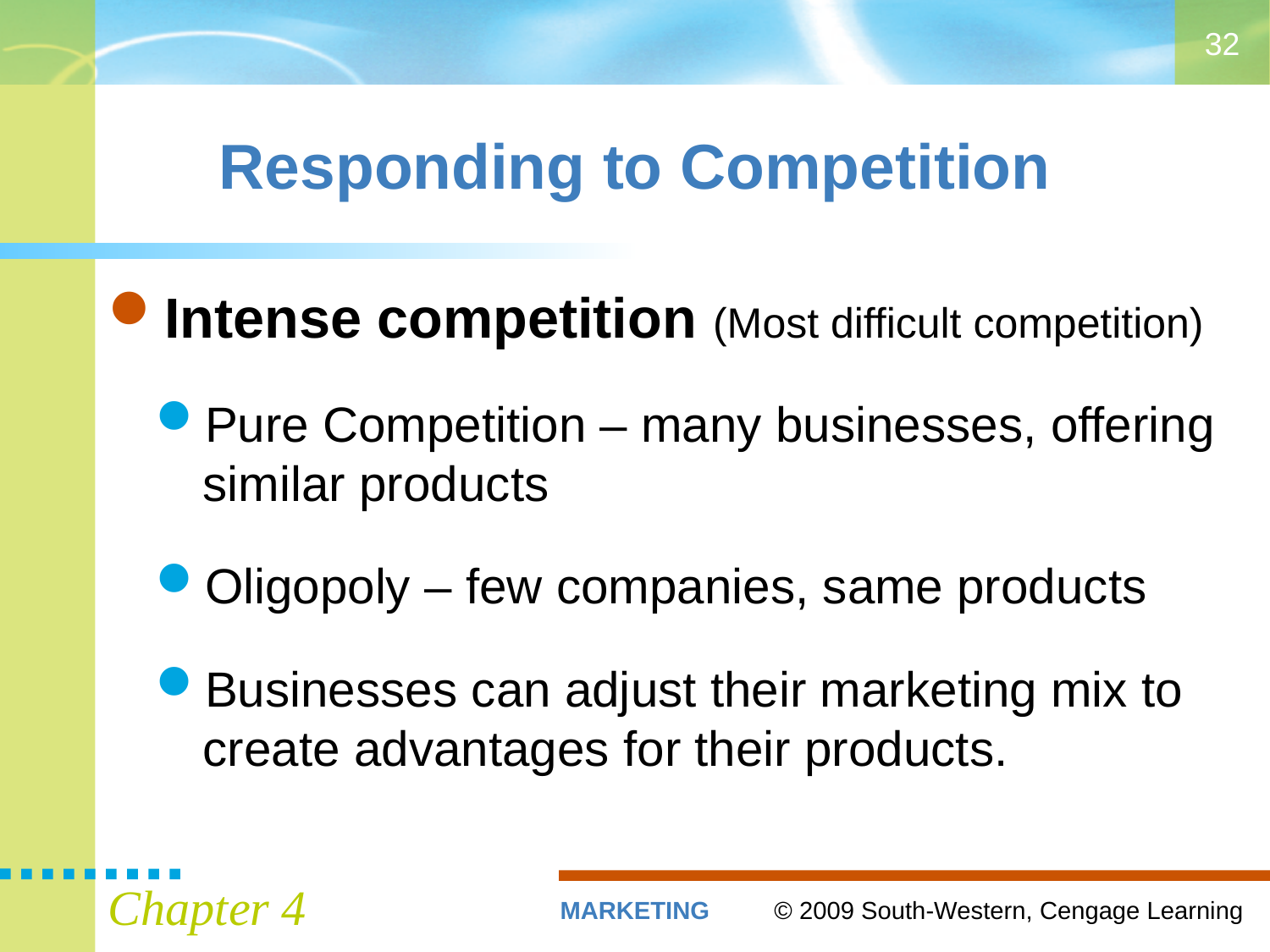

32
# Responding to Competition
Intense competition (Most difficult competition)
Pure Competition – many businesses, offering similar products
Oligopoly – few companies, same products
Businesses can adjust their marketing mix to create advantages for their products.
Chapter 4